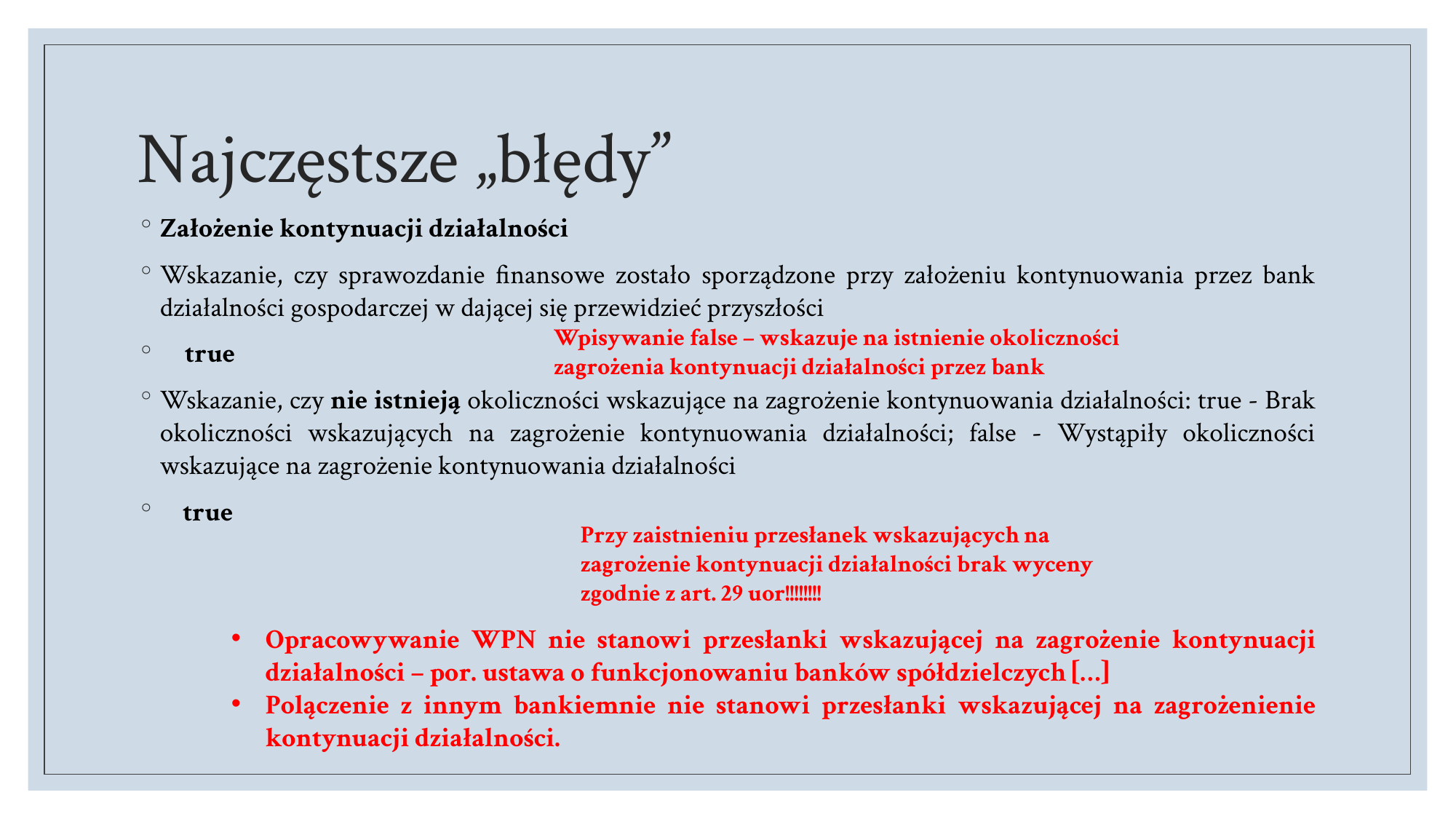

# Najczęstsze „błędy”
Założenie kontynuacji działalności
Wskazanie, czy sprawozdanie finansowe zostało sporządzone przy założeniu kontynuowania przez bank działalności gospodarczej w dającej się przewidzieć przyszłości
    true
Wskazanie, czy nie istnieją okoliczności wskazujące na zagrożenie kontynuowania działalności: true - Brak okoliczności wskazujących na zagrożenie kontynuowania działalności; false - Wystąpiły okoliczności wskazujące na zagrożenie kontynuowania działalności
    true
Wpisywanie false – wskazuje na istnienie okoliczności zagrożenia kontynuacji działalności przez bank
Przy zaistnieniu przesłanek wskazujących na zagrożenie kontynuacji działalności brak wyceny zgodnie z art. 29 uor!!!!!!!!
Opracowywanie WPN nie stanowi przesłanki wskazującej na zagrożenie kontynuacji działalności – por. ustawa o funkcjonowaniu banków spółdzielczych […]
Polączenie z innym bankiemnie nie stanowi przesłanki wskazującej na zagrożenienie kontynuacji działalności.